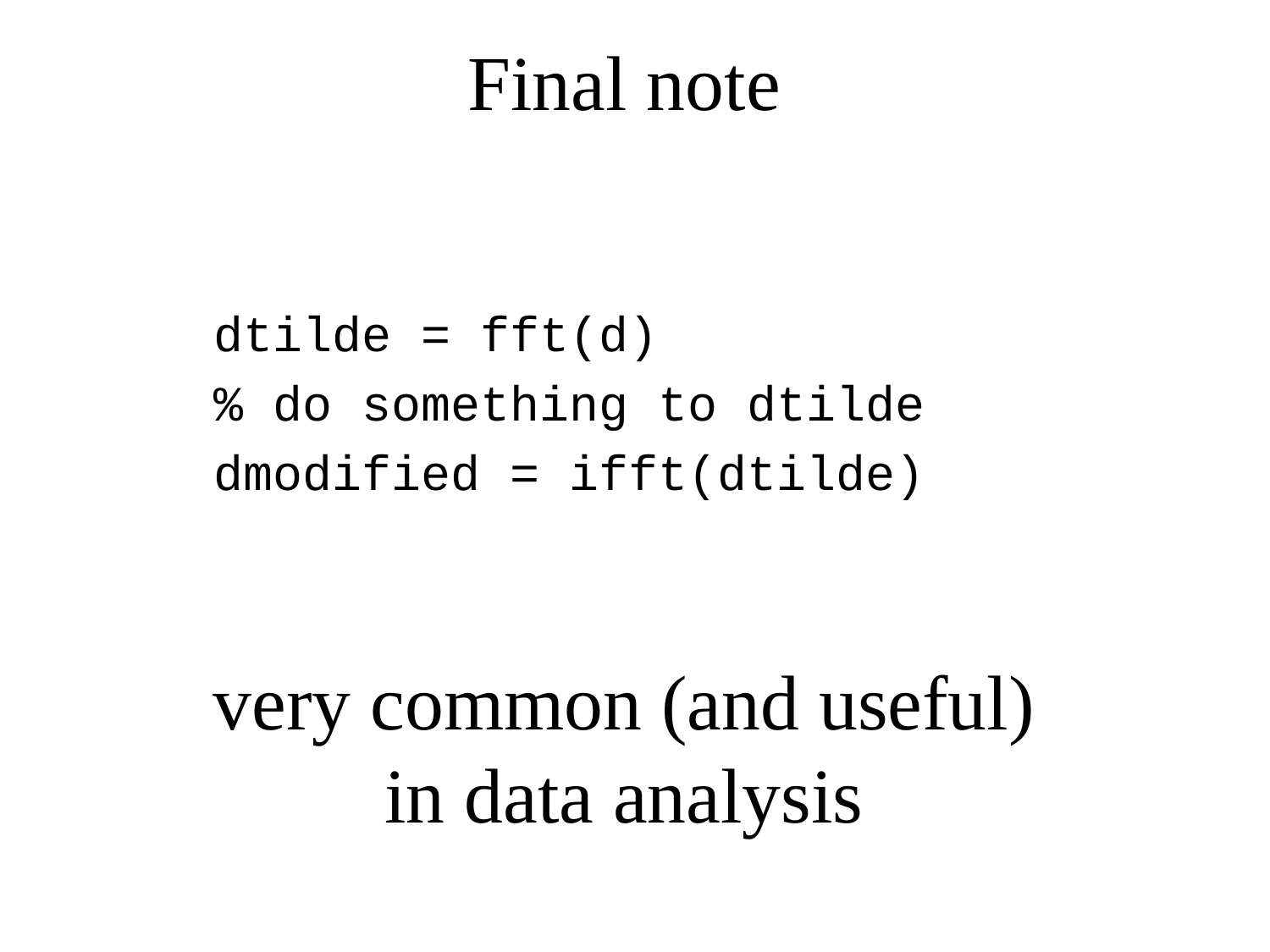

# Final note
dtilde = fft(d)
% do something to dtilde
dmodified = ifft(dtilde)

very common (and useful)
in data analysis